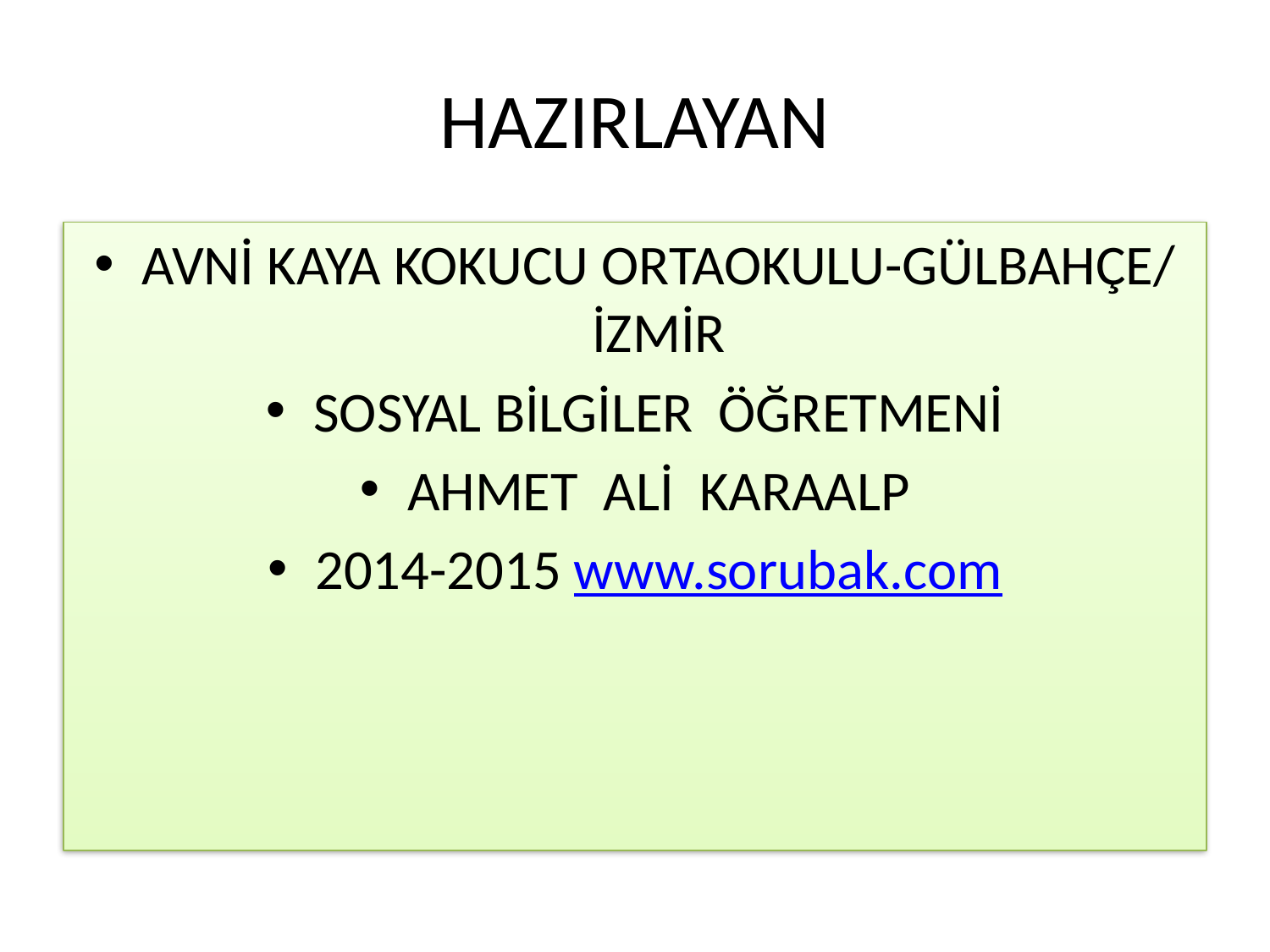

# HAZIRLAYAN
AVNİ KAYA KOKUCU ORTAOKULU-GÜLBAHÇE/ İZMİR
SOSYAL BİLGİLER  ÖĞRETMENİ
AHMET  ALİ  KARAALP
2014-2015 www.sorubak.com